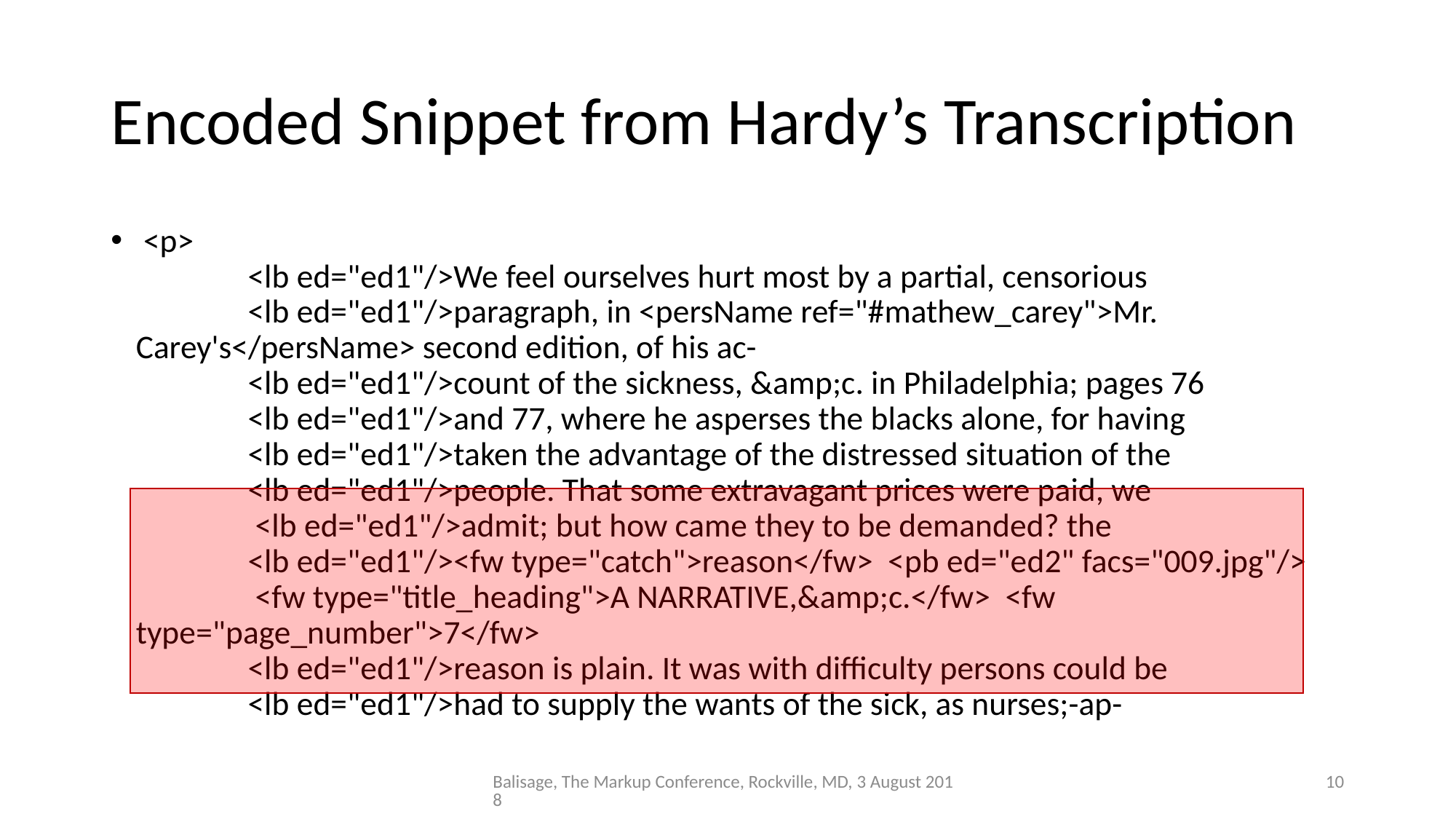

# Encoded Snippet from Hardy’s Transcription
 <p>
               <lb ed="ed1"/>We feel ourselves hurt most by a partial, censorious
               <lb ed="ed1"/>paragraph, in <persName ref="#mathew_carey">Mr. Carey's</persName> second edition, of his ac-
               <lb ed="ed1"/>count of the sickness, &amp;c. in Philadelphia; pages 76
               <lb ed="ed1"/>and 77, where he asperses the blacks alone, for having
               <lb ed="ed1"/>taken the advantage of the distressed situation of the
               <lb ed="ed1"/>people. That some extravagant prices were paid, we
                <lb ed="ed1"/>admit; but how came they to be demanded? the
               <lb ed="ed1"/><fw type="catch">reason</fw>  <pb ed="ed2" facs="009.jpg"/>
                <fw type="title_heading">A NARRATIVE,&amp;c.</fw>  <fw type="page_number">7</fw>
               <lb ed="ed1"/>reason is plain. It was with difficulty persons could be
               <lb ed="ed1"/>had to supply the wants of the sick, as nurses;-ap-

Balisage, The Markup Conference, Rockville, MD, 3 August 2018
10